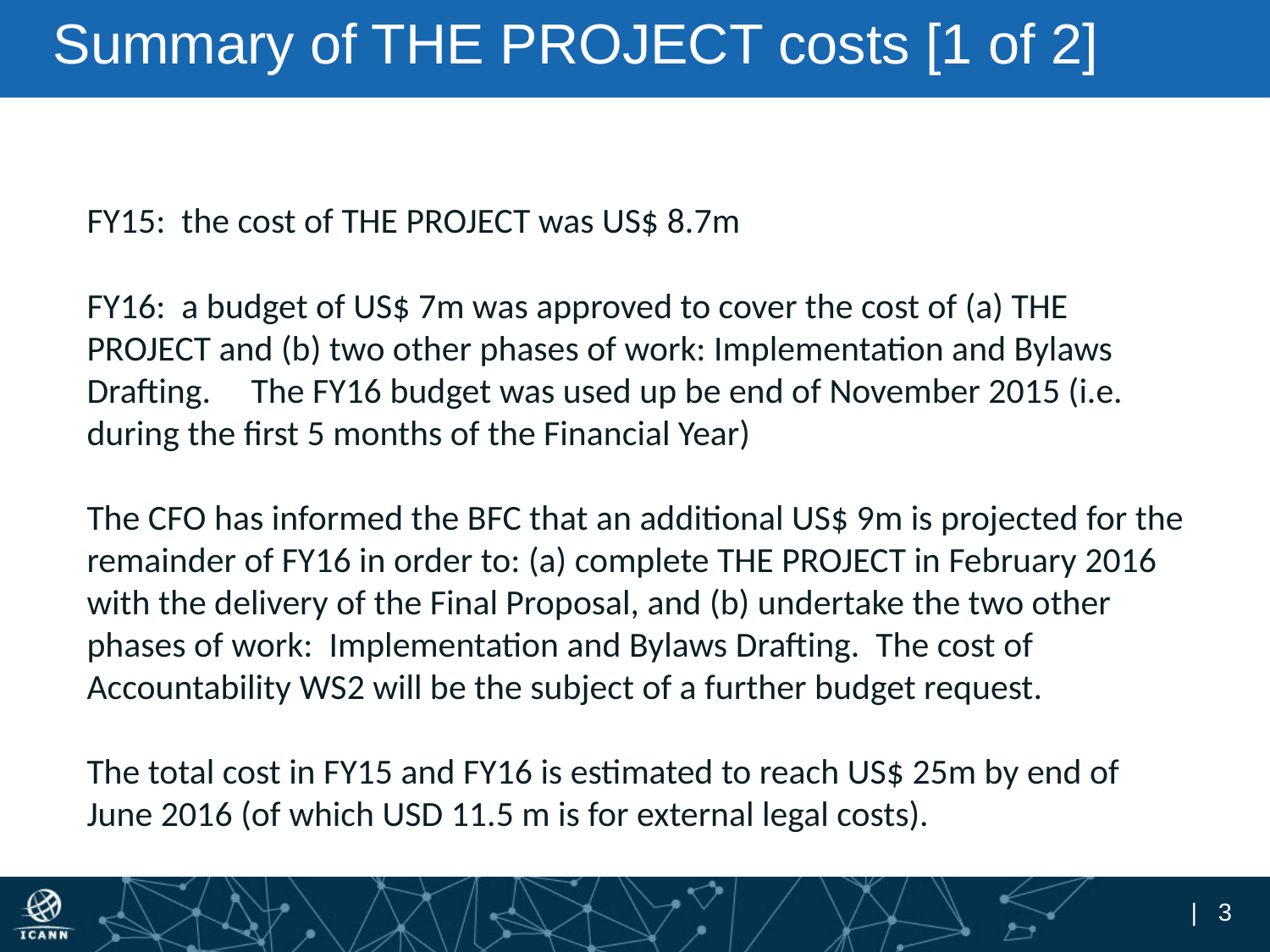

# Summary of THE PROJECT costs [1 of 2]

FY15:  the cost of THE PROJECT was US$ 8.7m

FY16:  a budget of US$ 7m was approved to cover the cost of (a) THE PROJECT and (b) two other phases of work: Implementation and Bylaws Drafting.     The FY16 budget was used up be end of November 2015 (i.e. during the first 5 months of the Financial Year)

The CFO has informed the BFC that an additional US$ 9m is projected for the remainder of FY16 in order to: (a) complete THE PROJECT in February 2016 with the delivery of the Final Proposal, and (b) undertake the two other phases of work:  Implementation and Bylaws Drafting.  The cost of Accountability WS2 will be the subject of a further budget request.

The total cost in FY15 and FY16 is estimated to reach US$ 25m by end of June 2016 (of which USD 11.5 m is for external legal costs).